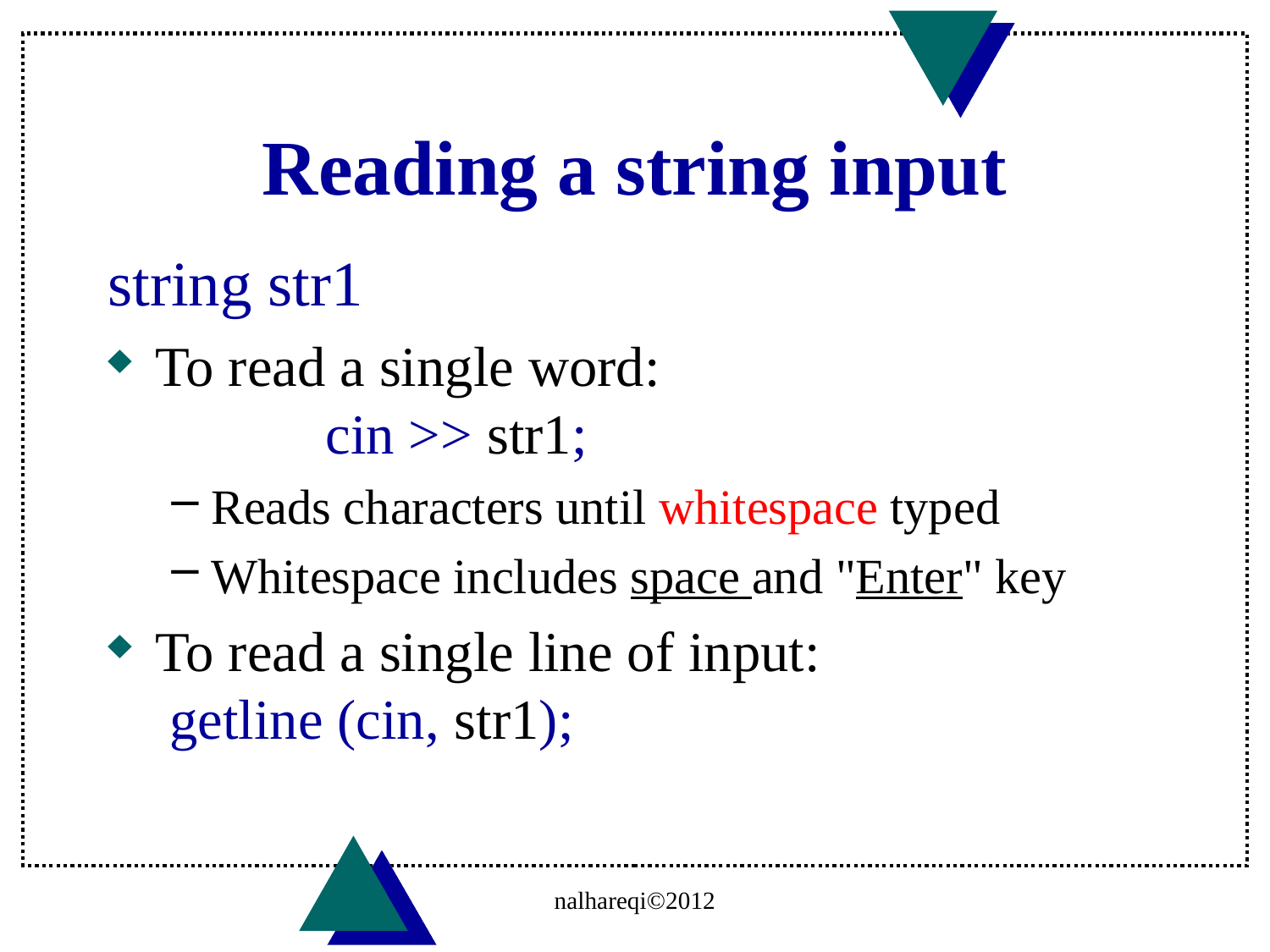

# Reading a string input
string str1
To read a single word:
            cin >> str1;
Reads characters until whitespace typed
Whitespace includes space and "Enter" key
To read a single line of input:
 getline (cin, str1);

nalhareqi©2012